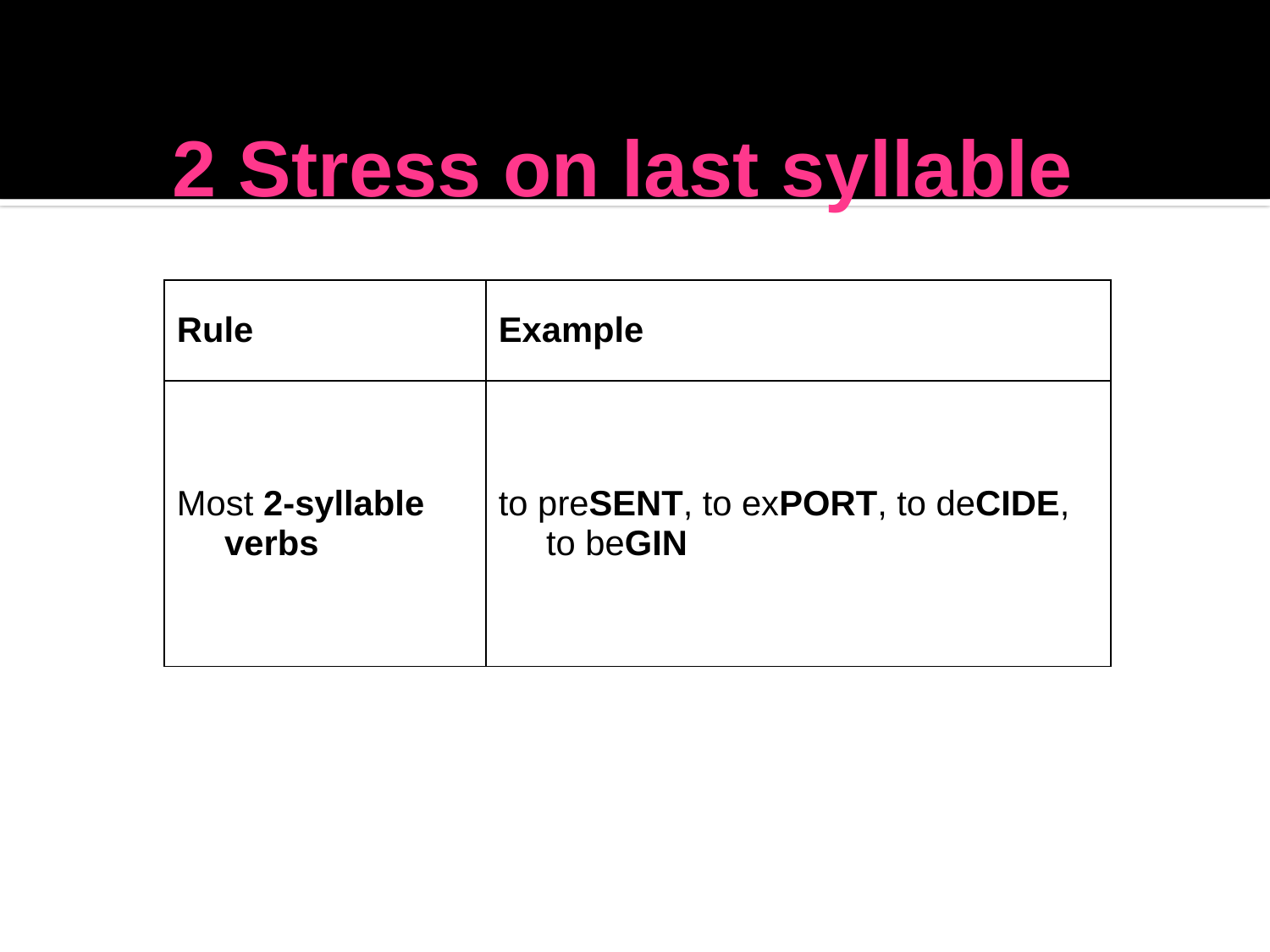

# 2 Stress on last syllable
| Rule | Example |
| --- | --- |
| Most 2-syllable verbs | to preSENT, to exPORT, to deCIDE, to beGIN |